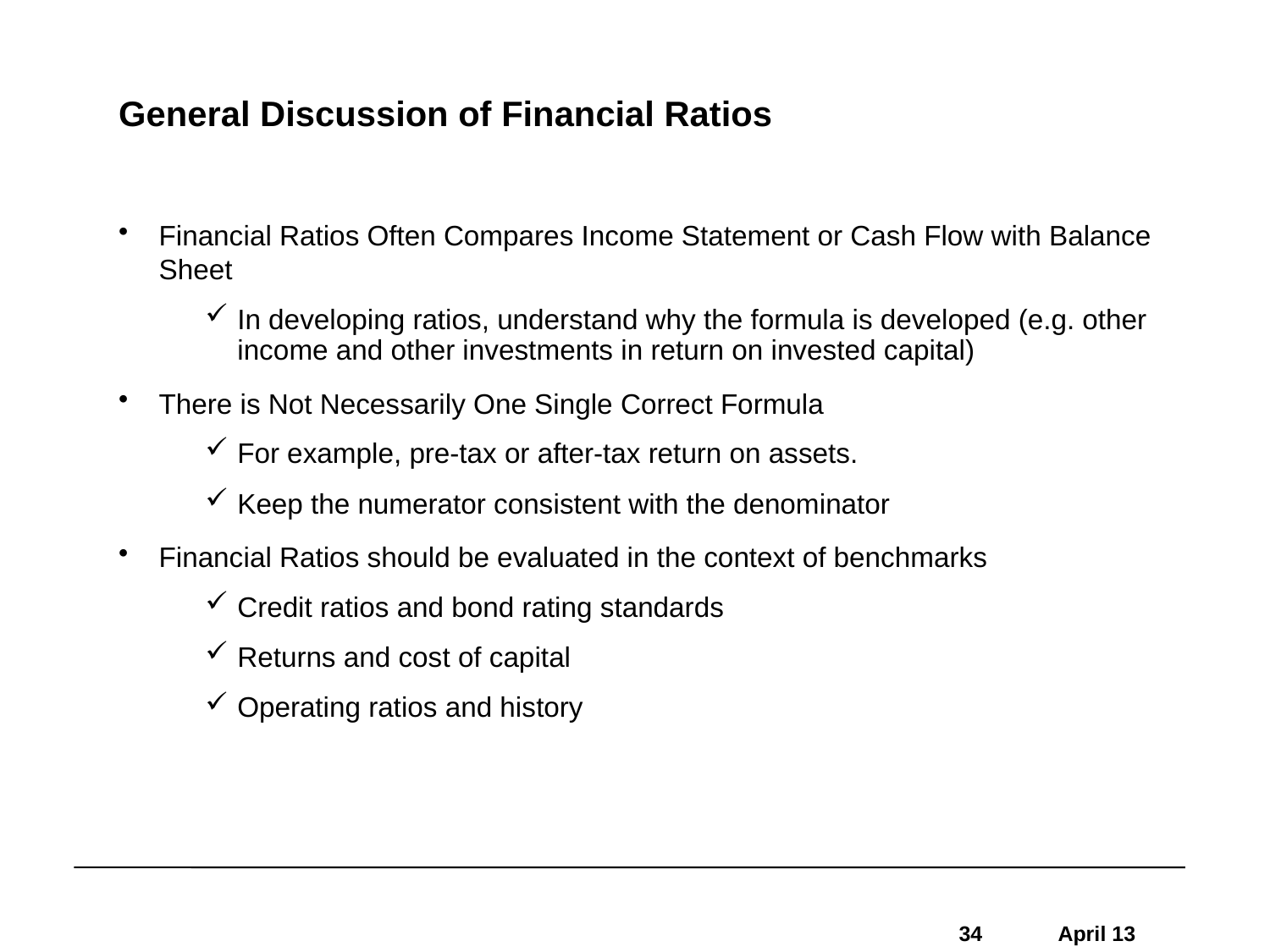

# General Discussion of Financial Ratios
Financial Ratios Often Compares Income Statement or Cash Flow with Balance Sheet
In developing ratios, understand why the formula is developed (e.g. other income and other investments in return on invested capital)
There is Not Necessarily One Single Correct Formula
For example, pre-tax or after-tax return on assets.
Keep the numerator consistent with the denominator
Financial Ratios should be evaluated in the context of benchmarks
Credit ratios and bond rating standards
Returns and cost of capital
Operating ratios and history